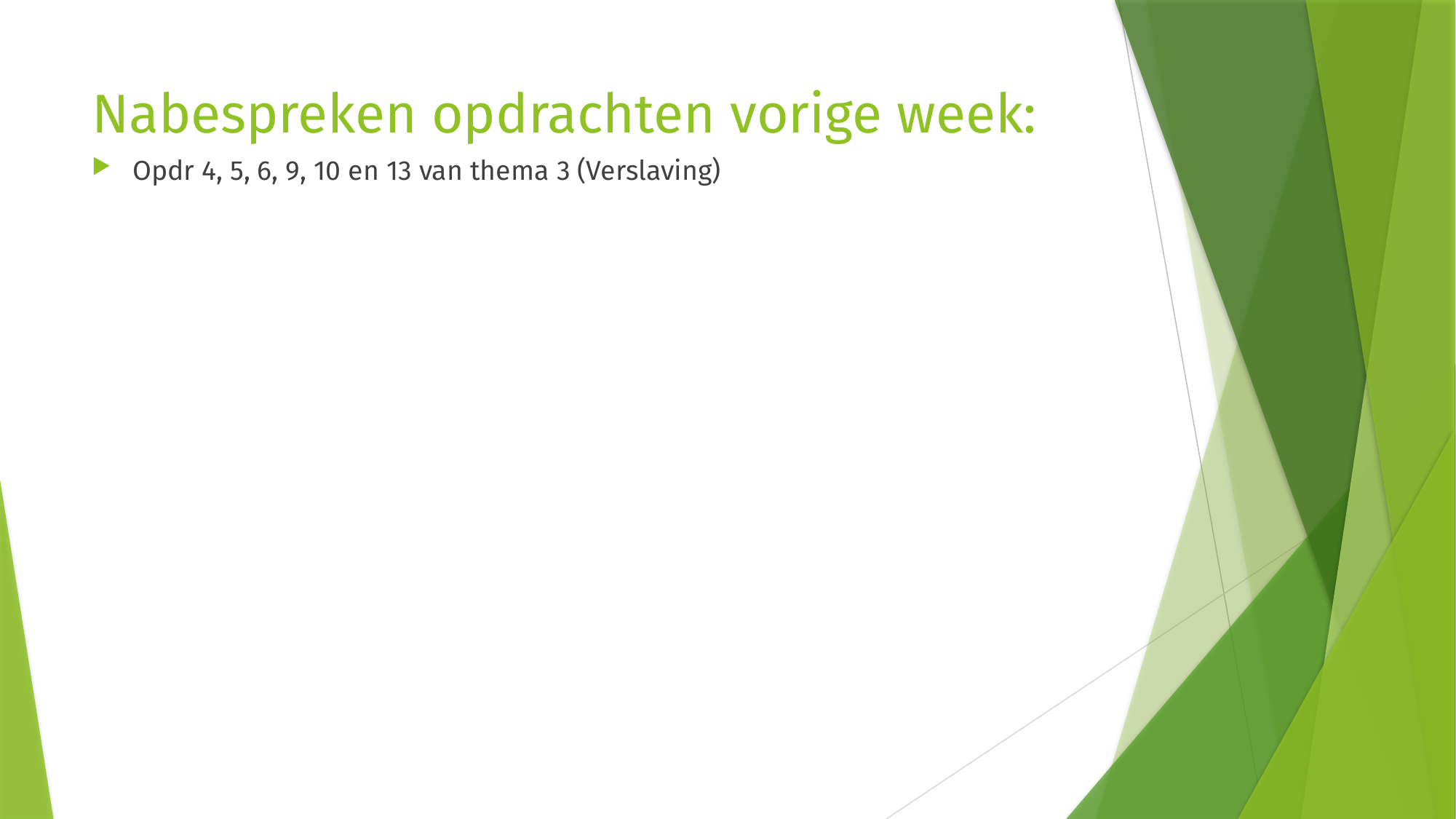

# Nabespreken opdrachten vorige week:
Opdr 4, 5, 6, 9, 10 en 13 van thema 3 (Verslaving)